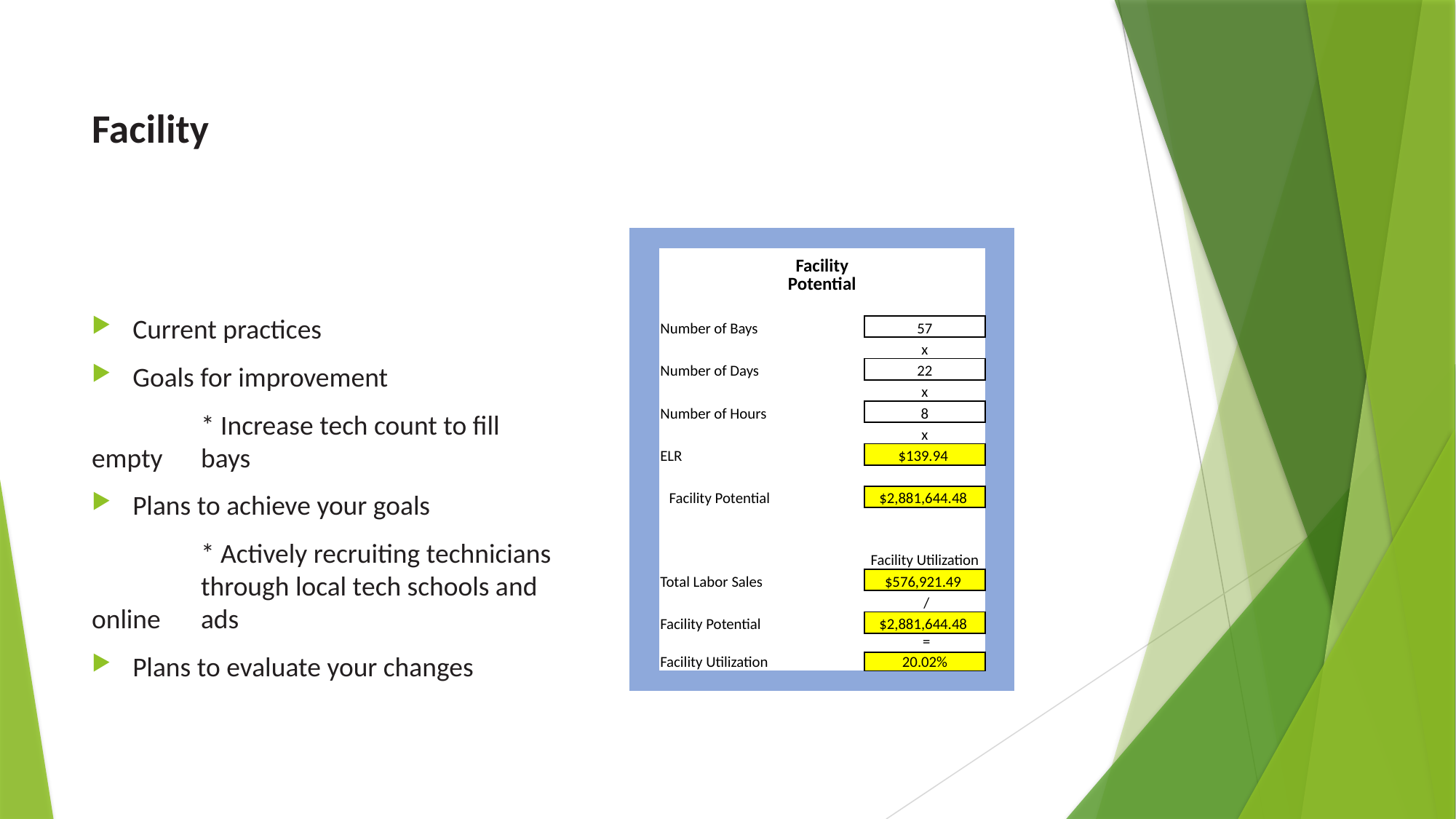

# Facility
|  |  |  |  |  |
| --- | --- | --- | --- | --- |
|  |  | Facility Potential |  |  |
|  |  |  |  |  |
|  | Number of Bays |  | 57 |  |
|  |  |  | x |  |
|  | Number of Days |  | 22 |  |
|  |  |  | x |  |
|  | Number of Hours |  | 8 |  |
|  |  |  | x |  |
|  | ELR |  | $139.94 |  |
|  |  |  |  |  |
|  | Facility Potential |  | $2,881,644.48 |  |
|  |  |  |  |  |
|  |  |  |  |  |
|  |  |  | Facility Utilization |  |
|  | Total Labor Sales |  | $576,921.49 |  |
|  |  |  | / |  |
|  | Facility Potential |  | $2,881,644.48 |  |
|  |  |  | = |  |
|  | Facility Utilization |  | 20.02% |  |
|  |  |  |  |  |

Current practices
Goals for improvement
	* Increase tech count to fill empty 	bays
Plans to achieve your goals
	* Actively recruiting technicians 	through local tech schools and online 	ads
Plans to evaluate your changes